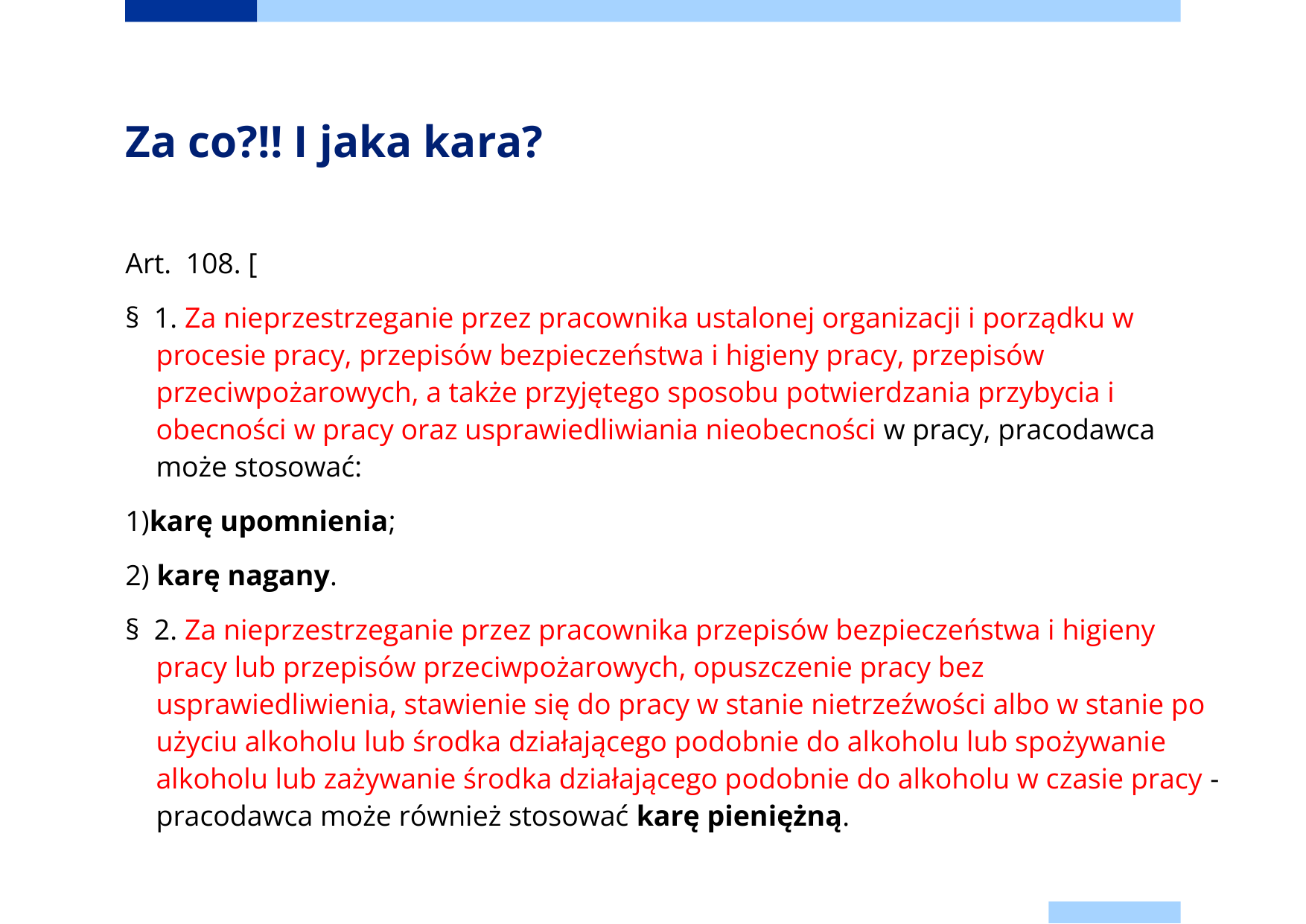

# Za co?!! I jaka kara?
Art.  108. [
§  1. Za nieprzestrzeganie przez pracownika ustalonej organizacji i porządku w procesie pracy, przepisów bezpieczeństwa i higieny pracy, przepisów przeciwpożarowych, a także przyjętego sposobu potwierdzania przybycia i obecności w pracy oraz usprawiedliwiania nieobecności w pracy, pracodawca może stosować:
1)karę upomnienia;
2) karę nagany.
§  2. Za nieprzestrzeganie przez pracownika przepisów bezpieczeństwa i higieny pracy lub przepisów przeciwpożarowych, opuszczenie pracy bez usprawiedliwienia, stawienie się do pracy w stanie nietrzeźwości albo w stanie po użyciu alkoholu lub środka działającego podobnie do alkoholu lub spożywanie alkoholu lub zażywanie środka działającego podobnie do alkoholu w czasie pracy - pracodawca może również stosować karę pieniężną.